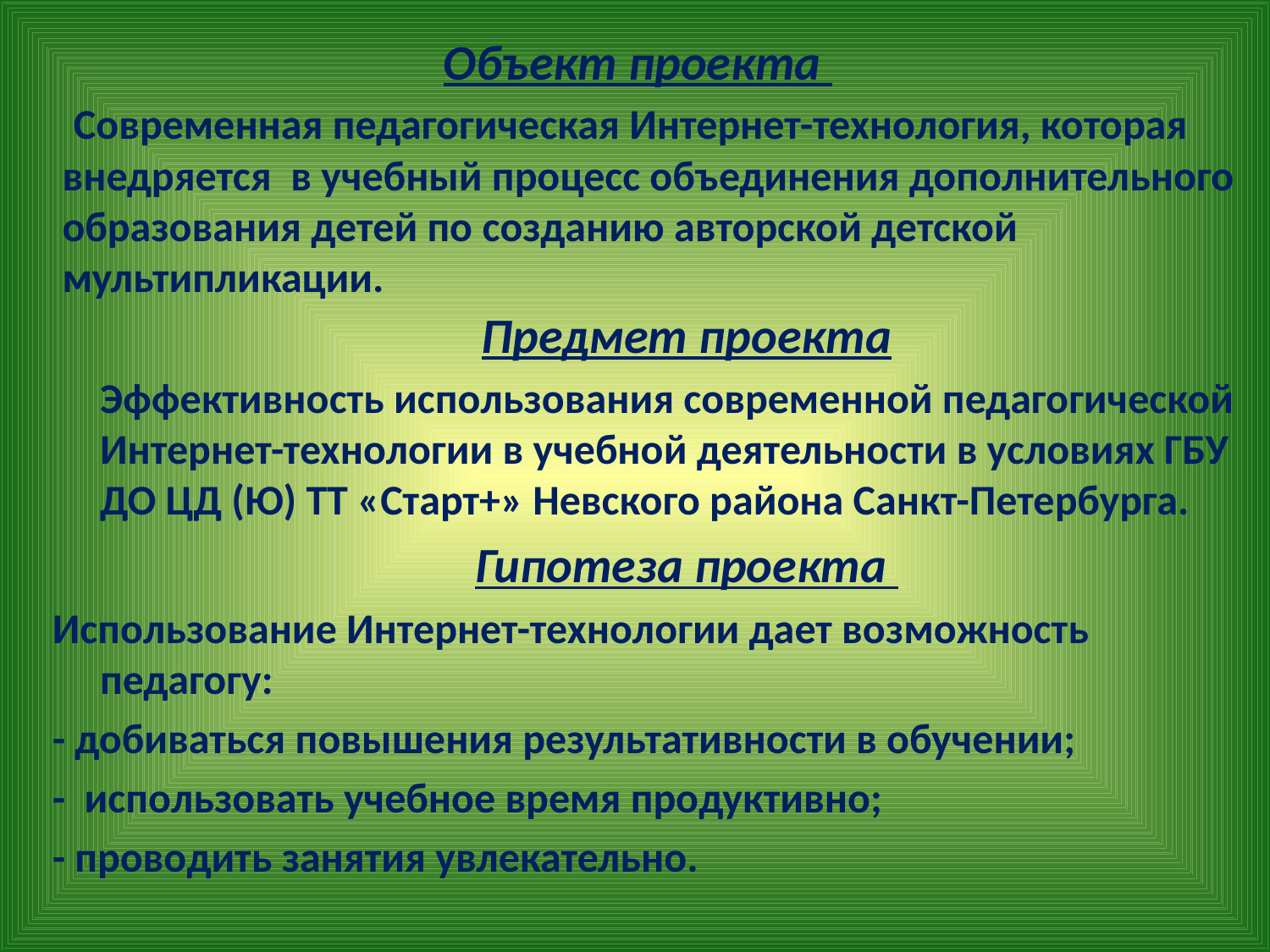

# Объект проекта  Современная педагогическая Интернет-технология, которая внедряется  в учебный процесс объединения дополнительного образования детей по созданию авторской детской мультипликации.
Предмет проекта
	Эффективность использования современной педагогической Интернет-технологии в учебной деятельности в условиях ГБУ ДО ЦД (Ю) ТТ «Старт+» Невского района Санкт-Петербурга.
Гипотеза проекта
Использование Интернет-технологии дает возможность педагогу:
- добиваться повышения результативности в обучении;
-  использовать учебное время продуктивно;
- проводить занятия увлекательно.